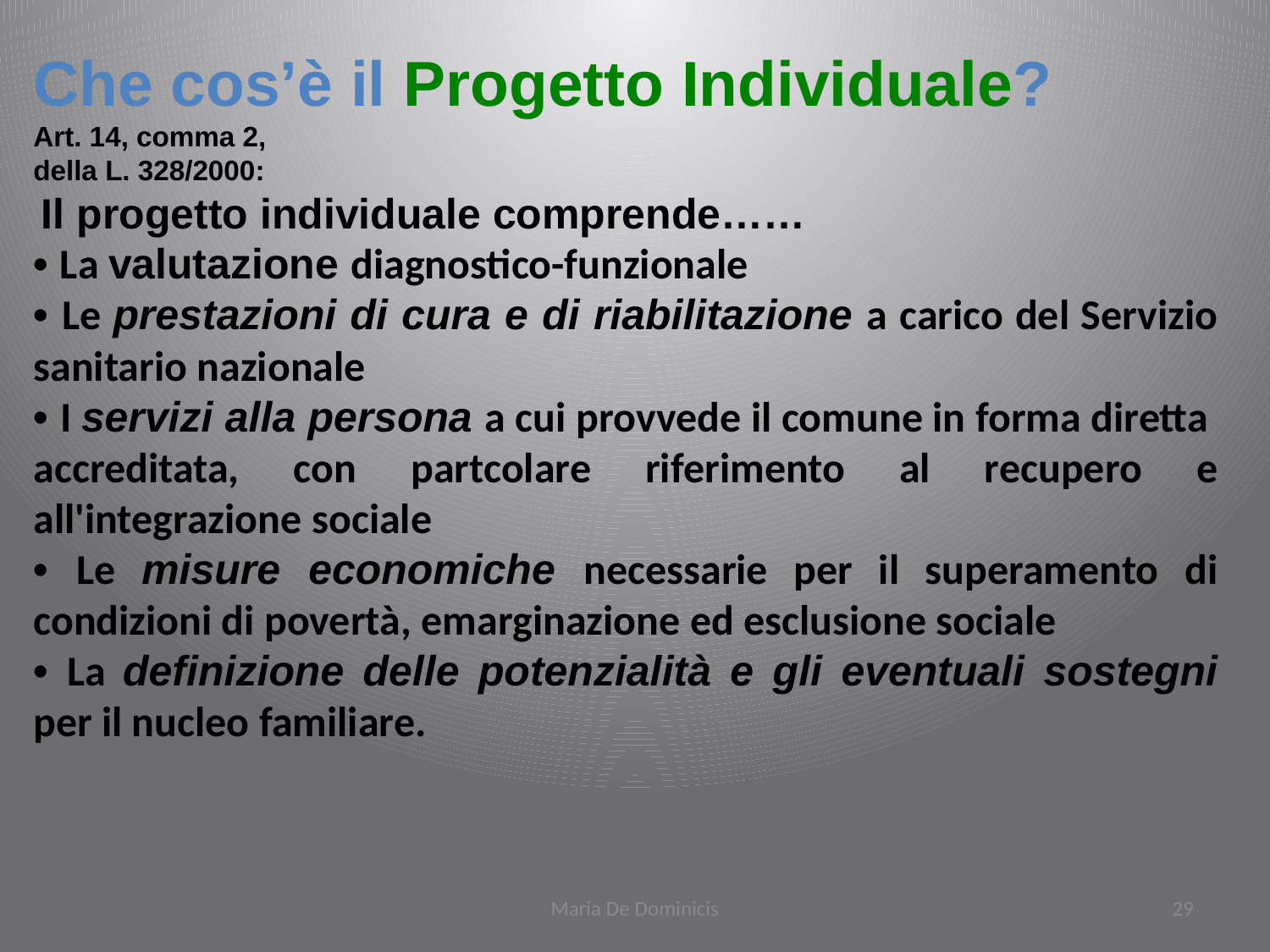

Che cos’è il Progetto Individuale?
Art. 14, comma 2,
della L. 328/2000:
 Il progetto individuale comprende……
• La valutazione diagnostico-funzionale
• Le prestazioni di cura e di riabilitazione a carico del Servizio sanitario nazionale
• I servizi alla persona a cui provvede il comune in forma diretta  accreditata, con partcolare riferimento al recupero e all'integrazione sociale
• Le misure economiche necessarie per il superamento di condizioni di povertà, emarginazione ed esclusione sociale
• La definizione delle potenzialità e gli eventuali sostegni per il nucleo familiare.

Maria De Dominicis
29